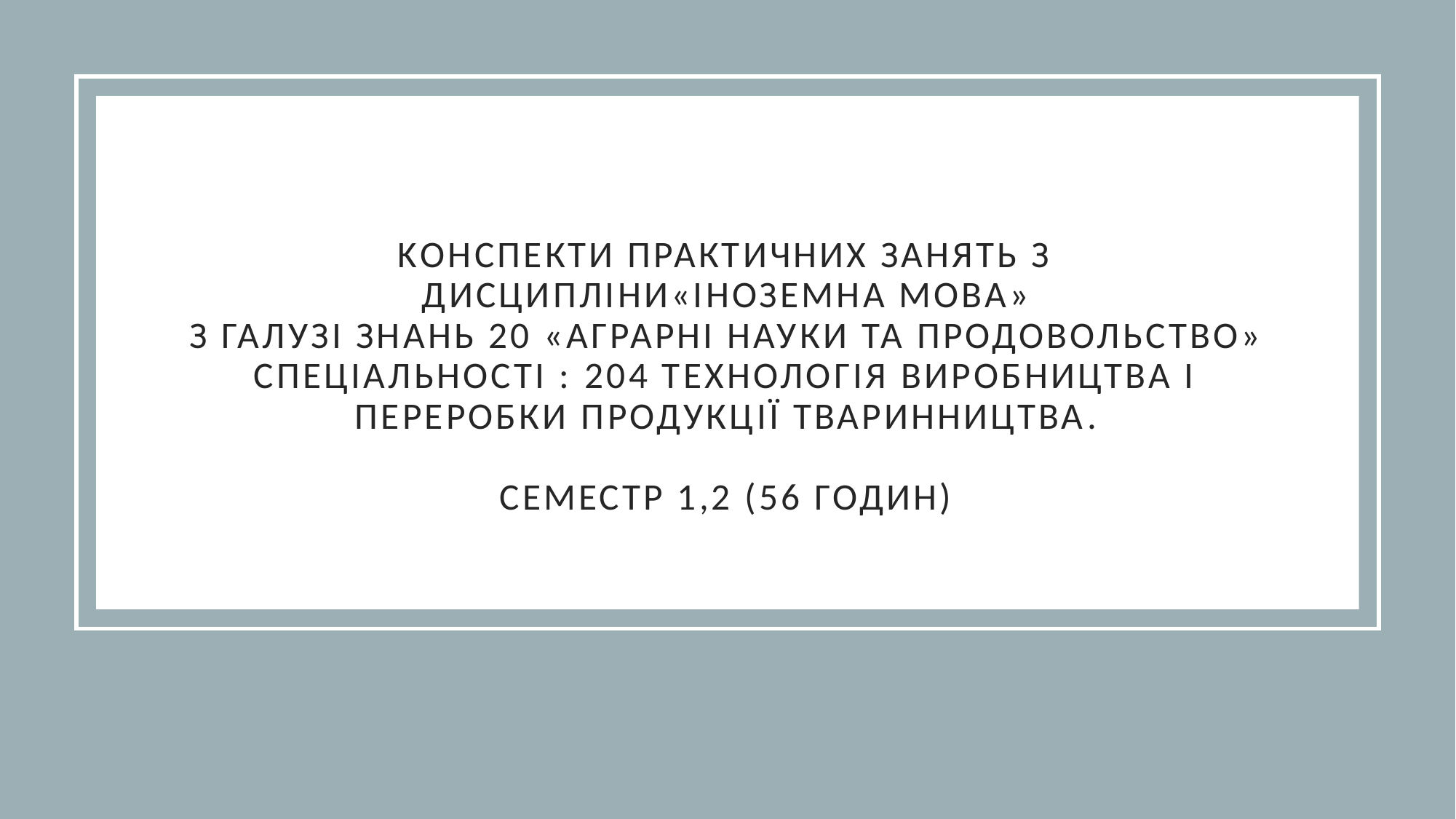

# kонспекти практичних занять з дисципліни«Іноземна мова»
з галузі знань 20 «Аграрні науки та продовольство»
спеціальності : 204 Технологія виробництва і переробки продукції тваринництва.

Семестр 1,2 (56 годин)